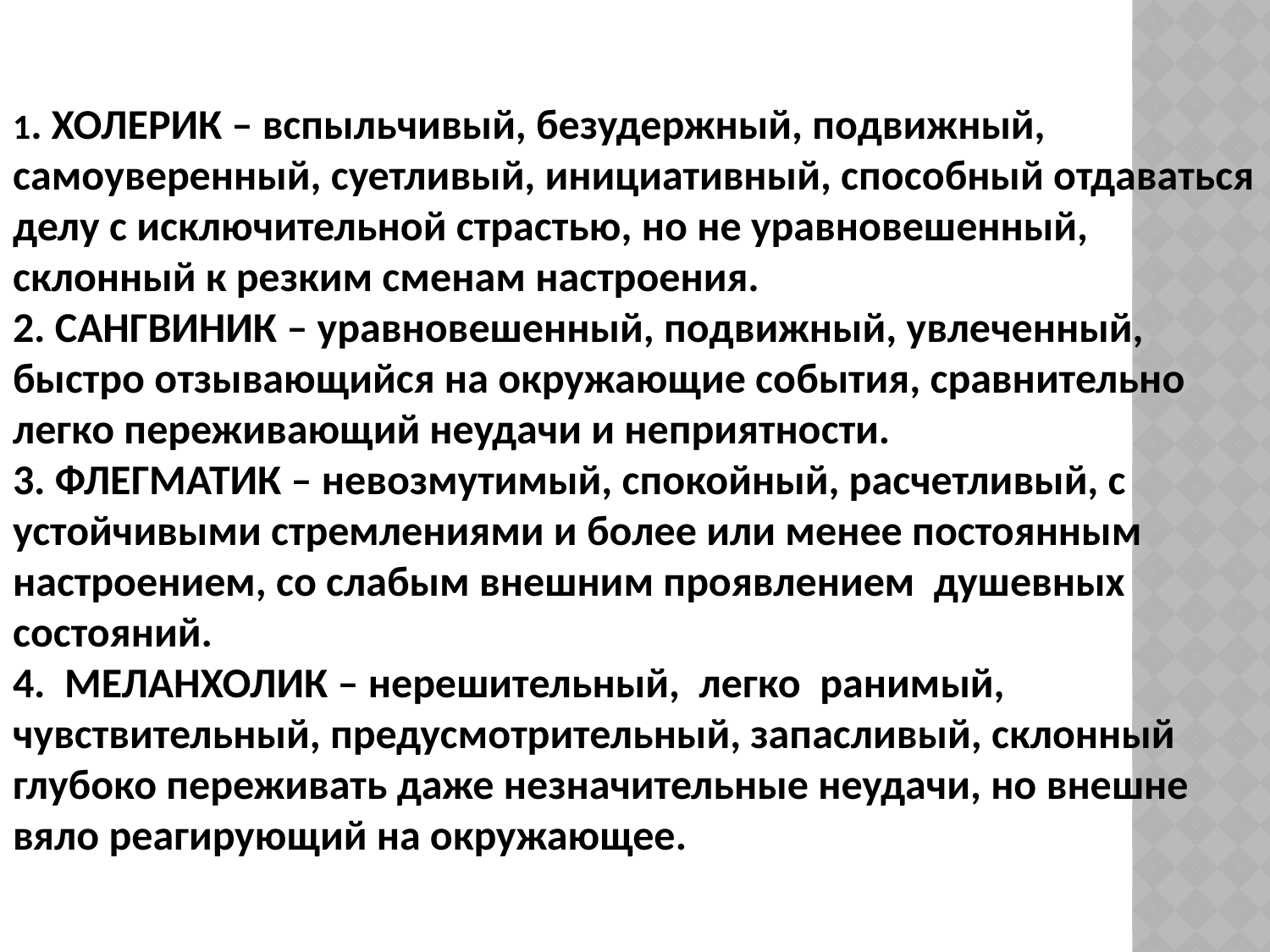

1. ХОЛЕРИК – вспыльчивый, безудержный, подвижный, самоуверенный, суетливый, инициативный, способный отдаваться делу с исключительной страстью, но не уравновешенный, склонный к резким сменам настроения.
2. САНГВИНИК – уравновешенный, подвижный, увлеченный, быстро отзывающийся на окружающие события, сравнительно легко переживающий неудачи и неприятности.
3. ФЛЕГМАТИК – невозмутимый, спокойный, расчетливый, с устойчивыми стремлениями и более или менее постоянным настроением, со слабым внешним проявлением  душевных  состояний.
4.  МЕЛАНХОЛИК – нерешительный,  легко  ранимый, чувствительный, предусмотрительный, запасливый, склонный глубоко переживать даже незначительные неудачи, но внешне вяло реагирующий на окружающее.